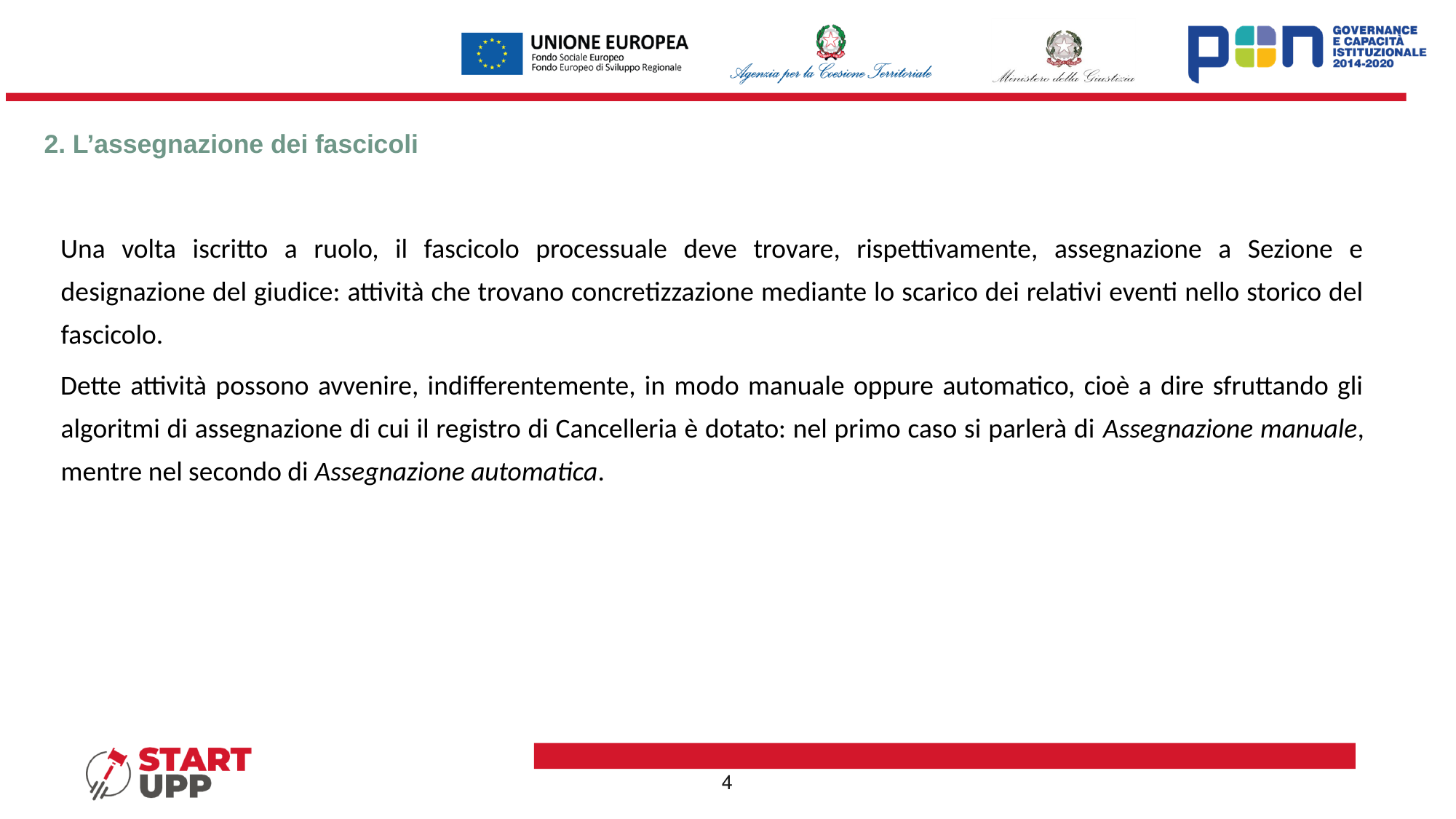

# 2. L’assegnazione dei fascicoli

Una volta iscritto a ruolo, il fascicolo processuale deve trovare, rispettivamente, assegnazione a Sezione e designazione del giudice: attività che trovano concretizzazione mediante lo scarico dei relativi eventi nello storico del fascicolo.
Dette attività possono avvenire, indifferentemente, in modo manuale oppure automatico, cioè a dire sfruttando gli algoritmi di assegnazione di cui il registro di Cancelleria è dotato: nel primo caso si parlerà di Assegnazione manuale, mentre nel secondo di Assegnazione automatica.
4